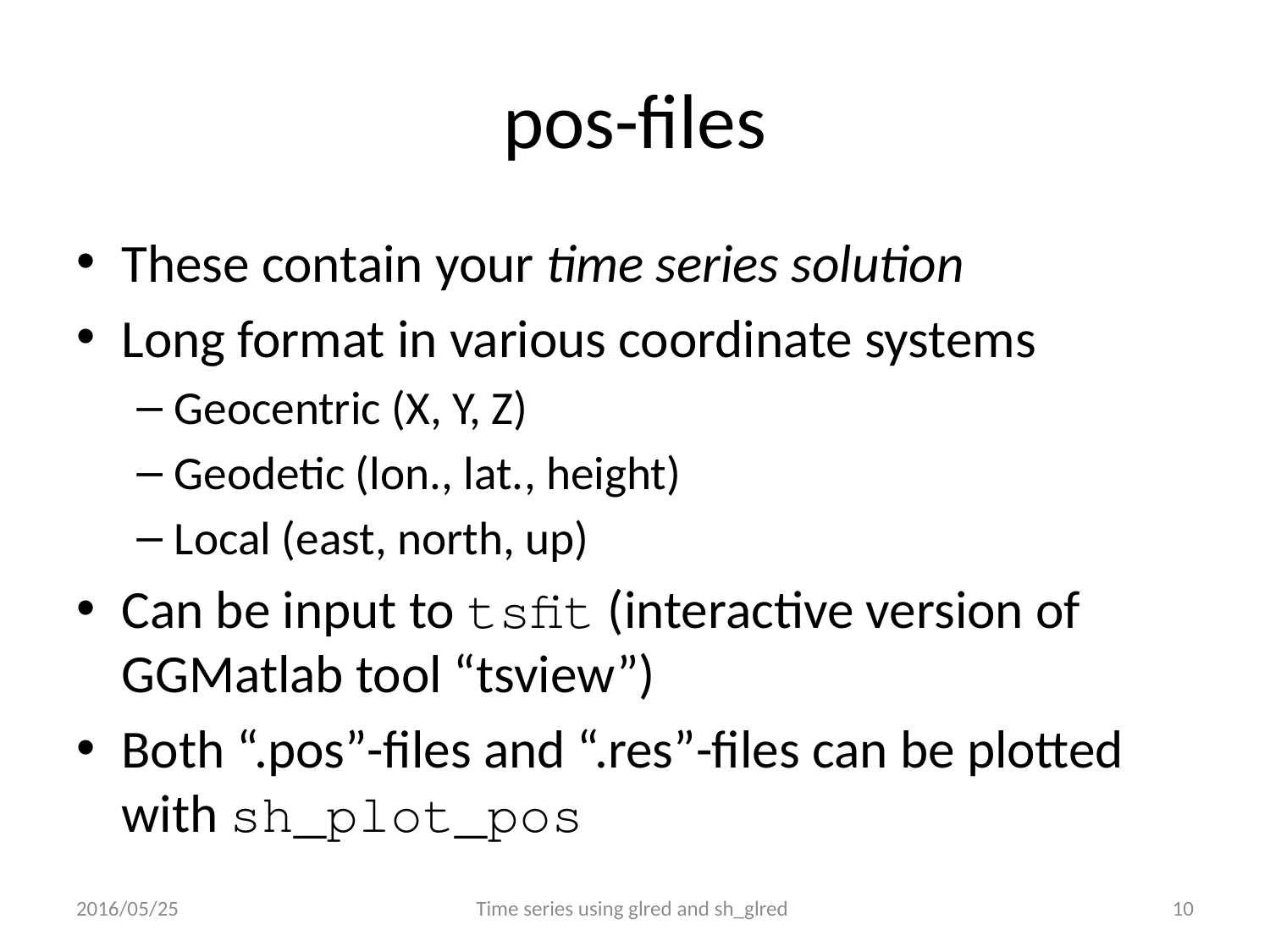

# pos-files
These contain your time series solution
Long format in various coordinate systems
Geocentric (X, Y, Z)
Geodetic (lon., lat., height)
Local (east, north, up)
Can be input to tsfit (interactive version of GGMatlab tool “tsview”)
Both “.pos”-files and “.res”-files can be plotted with sh_plot_pos
2016/05/25
Time series using glred and sh_glred
10